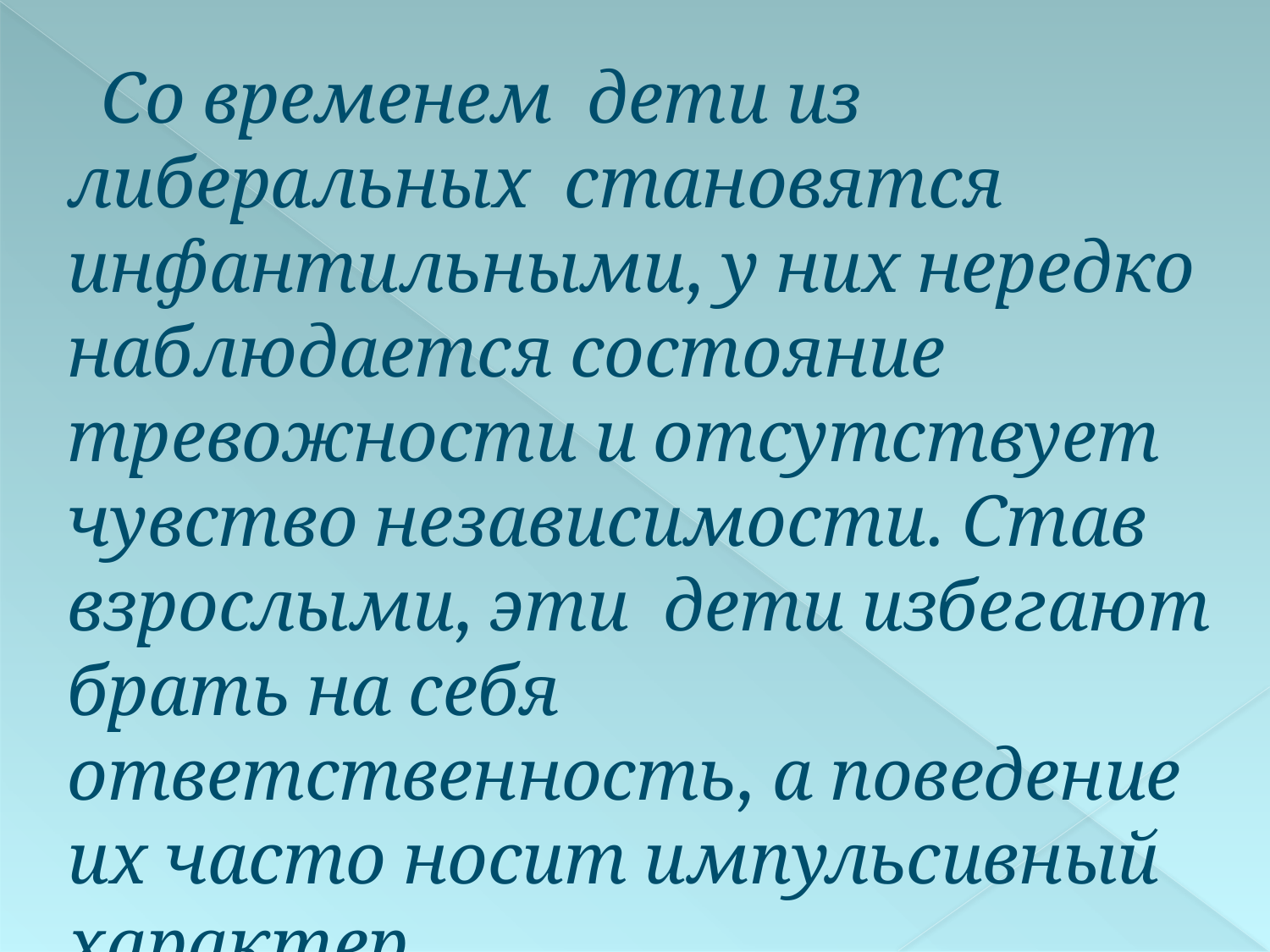

Со временем  дети из либеральных  становятся инфантильными, у них нередко наблюдается состояние тревожности и отсутствует чувство независимости. Став взрослыми, эти  дети избегают брать на себя ответственность, а поведение их часто носит импульсивный характер